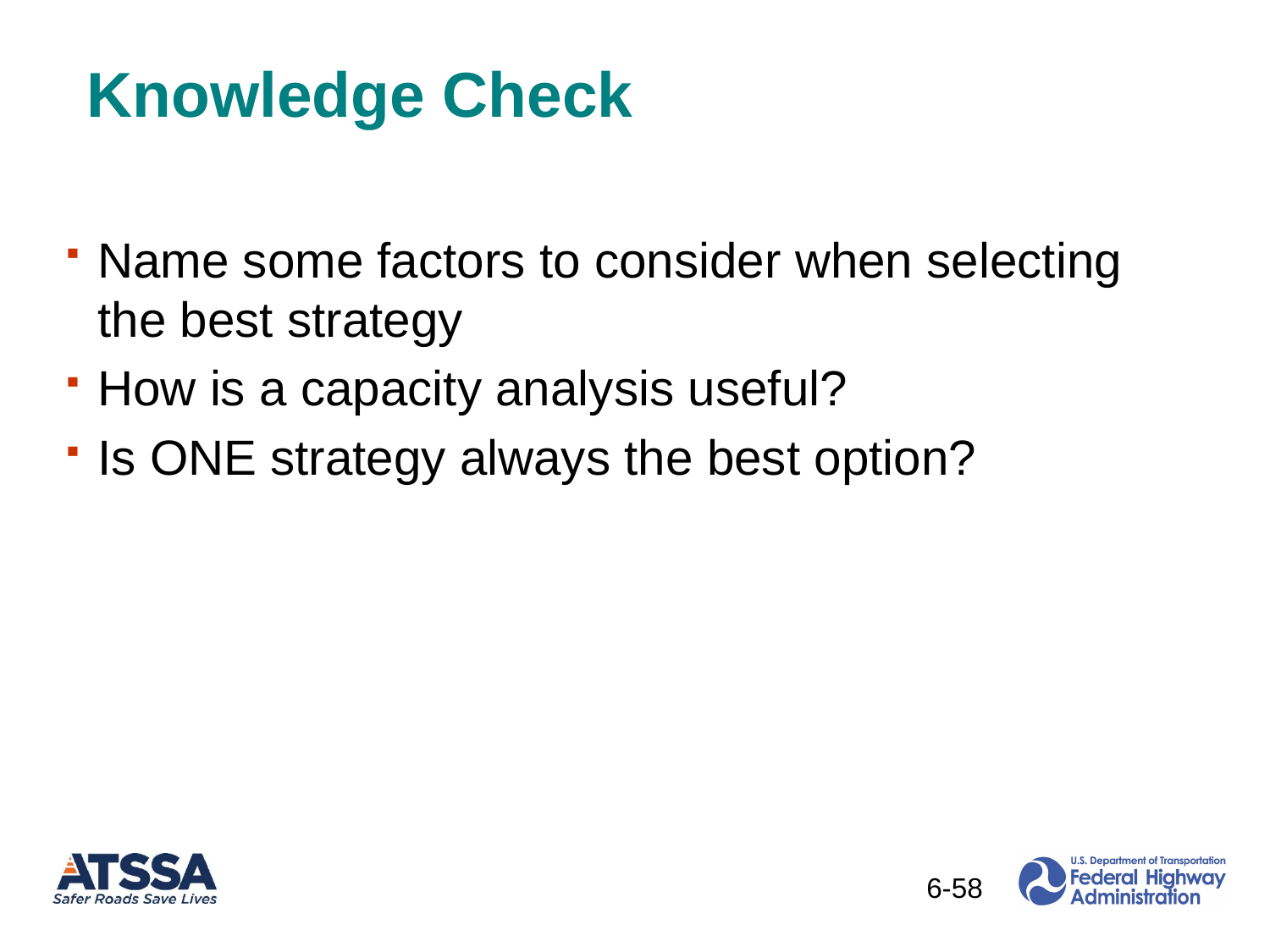

# Knowledge Check
Name some factors to consider when selecting the best strategy
How is a capacity analysis useful?
Is ONE strategy always the best option?